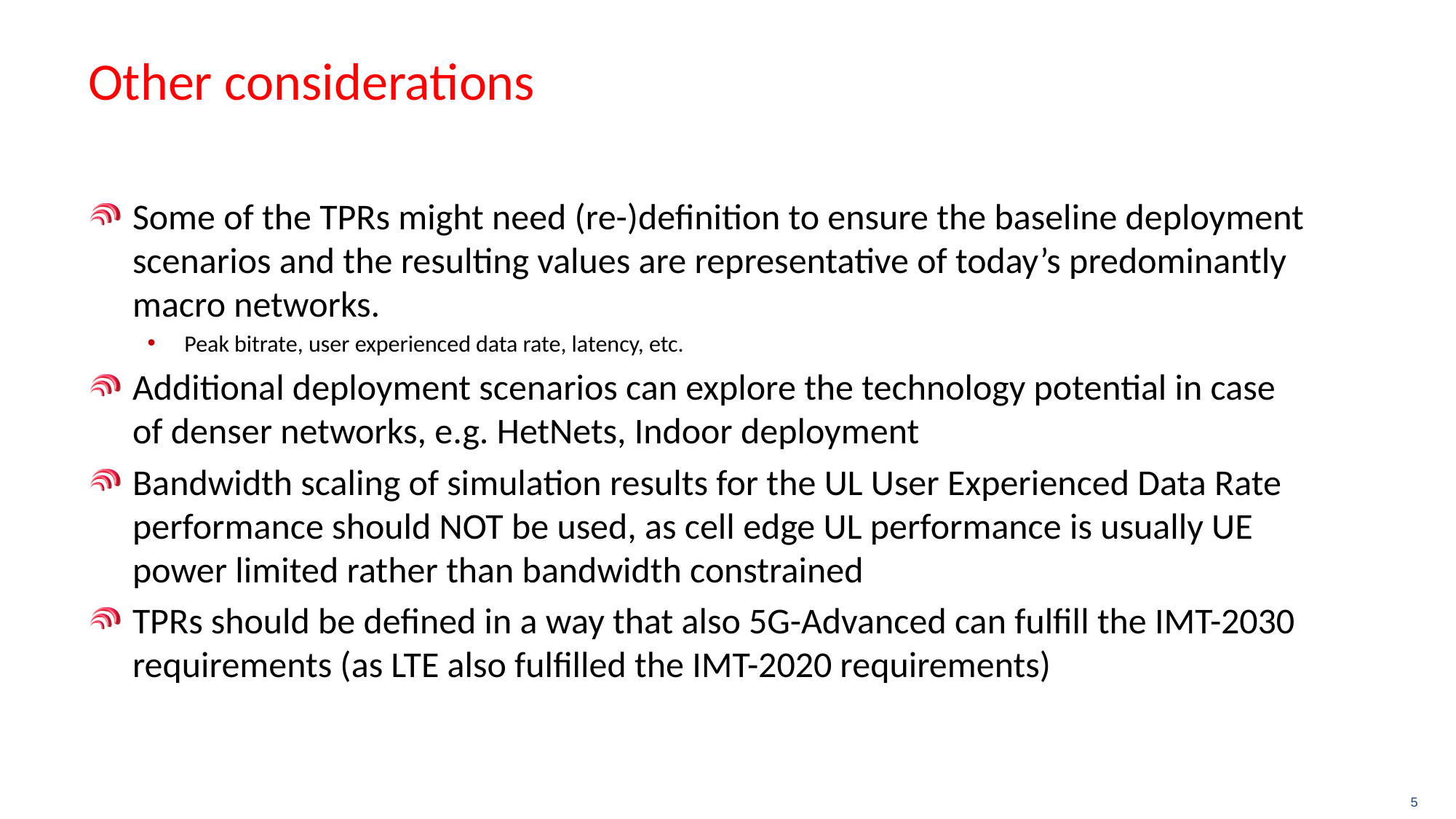

# Other considerations
Some of the TPRs might need (re-)definition to ensure the baseline deployment scenarios and the resulting values are representative of today’s predominantly macro networks.
Peak bitrate, user experienced data rate, latency, etc.
Additional deployment scenarios can explore the technology potential in case of denser networks, e.g. HetNets, Indoor deployment
Bandwidth scaling of simulation results for the UL User Experienced Data Rate performance should NOT be used, as cell edge UL performance is usually UE power limited rather than bandwidth constrained
TPRs should be defined in a way that also 5G-Advanced can fulfill the IMT-2030 requirements (as LTE also fulfilled the IMT-2020 requirements)